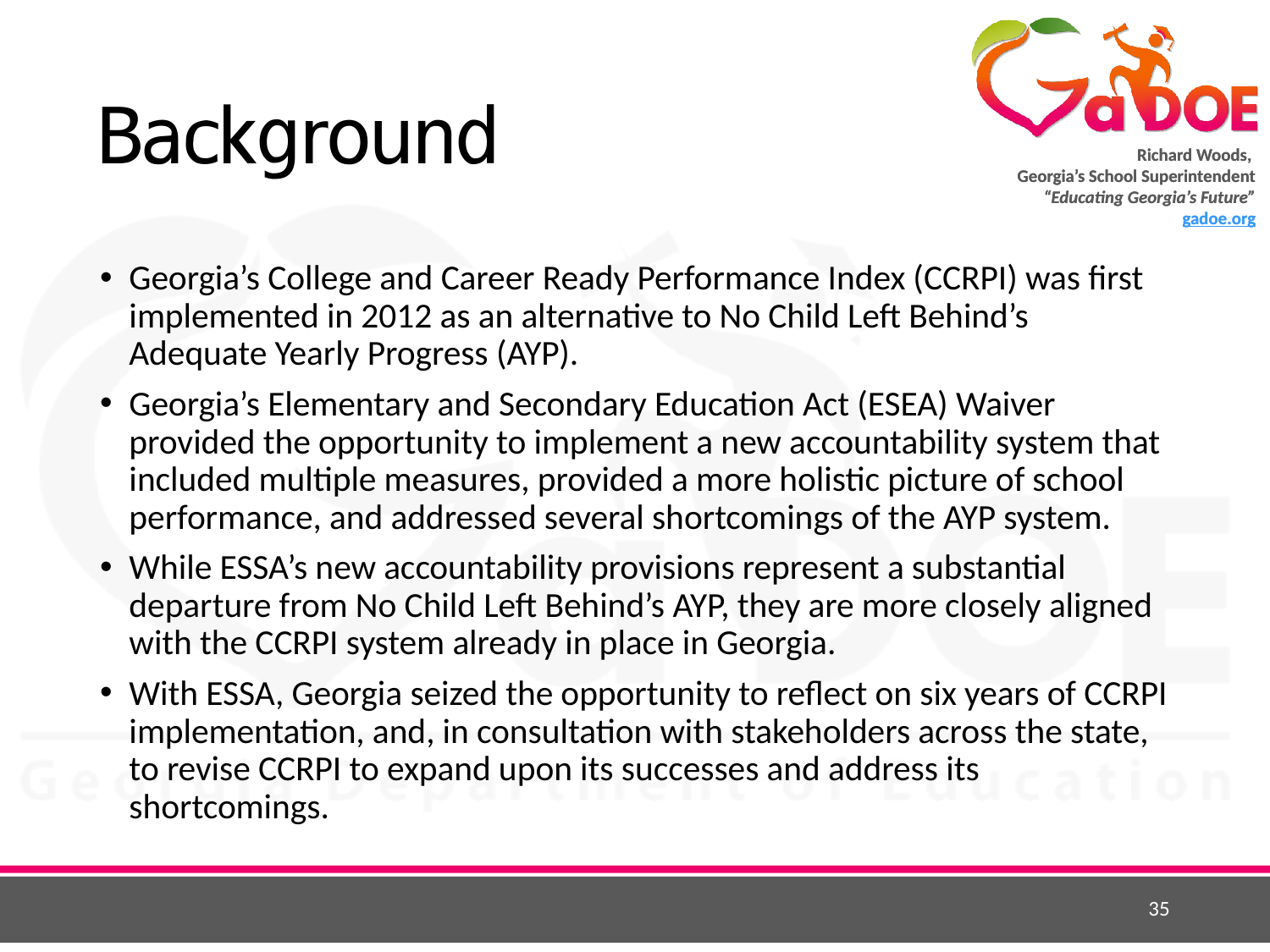

# Background
Georgia’s College and Career Ready Performance Index (CCRPI) was first implemented in 2012 as an alternative to No Child Left Behind’s Adequate Yearly Progress (AYP).
Georgia’s Elementary and Secondary Education Act (ESEA) Waiver provided the opportunity to implement a new accountability system that included multiple measures, provided a more holistic picture of school performance, and addressed several shortcomings of the AYP system.
While ESSA’s new accountability provisions represent a substantial departure from No Child Left Behind’s AYP, they are more closely aligned with the CCRPI system already in place in Georgia.
With ESSA, Georgia seized the opportunity to reflect on six years of CCRPI implementation, and, in consultation with stakeholders across the state, to revise CCRPI to expand upon its successes and address its shortcomings.
35